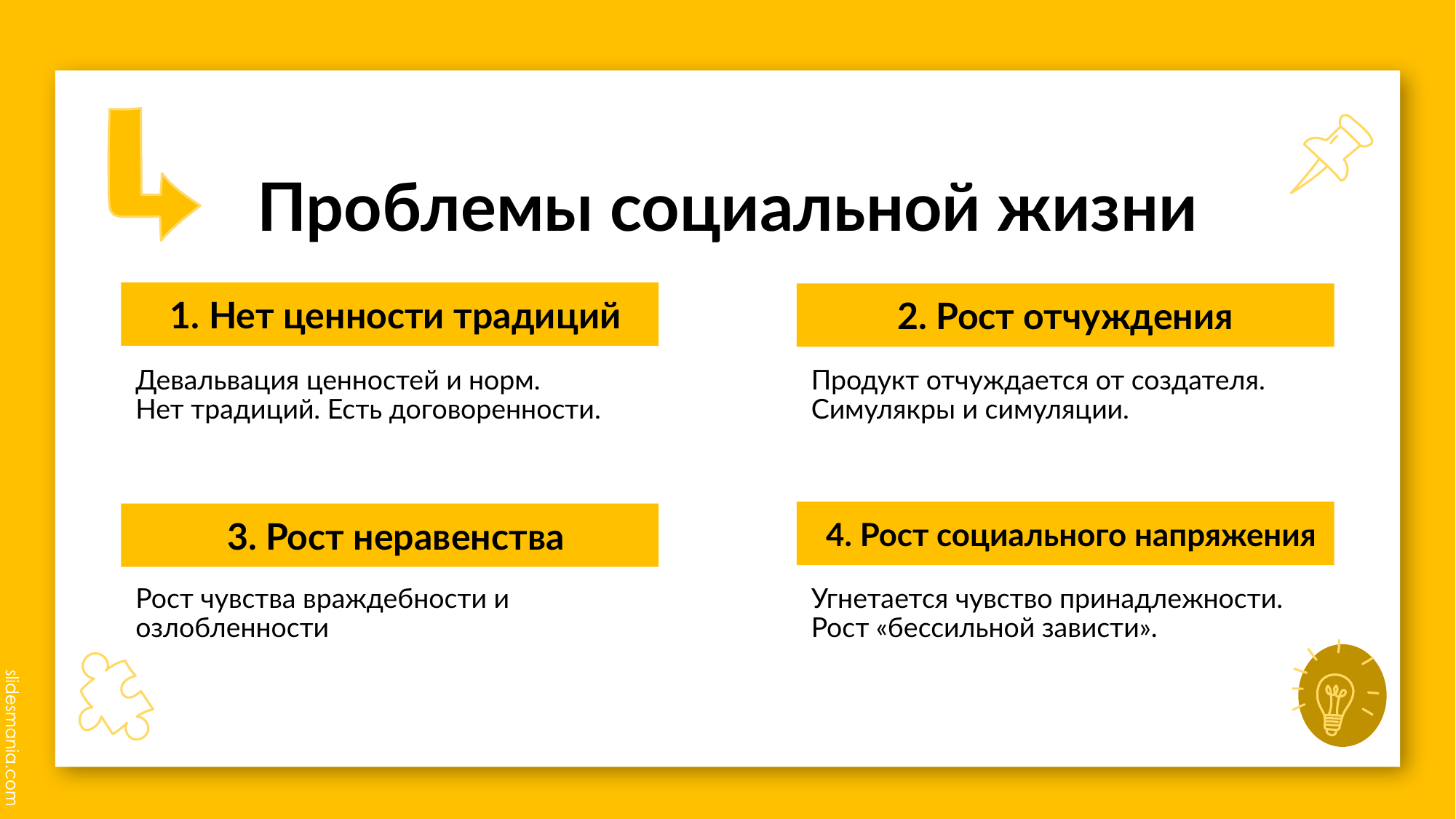

# Проблемы социальной жизни
1. Нет ценности традиций
2. Рост отчуждения
Девальвация ценностей и норм.
Нет традиций. Есть договоренности.

Продукт отчуждается от создателя. Симулякры и симуляции.
4. Рост социального напряжения
3. Рост неравенства
Рост чувства враждебности и озлобленности
Угнетается чувство принадлежности. Рост «бессильной зависти».